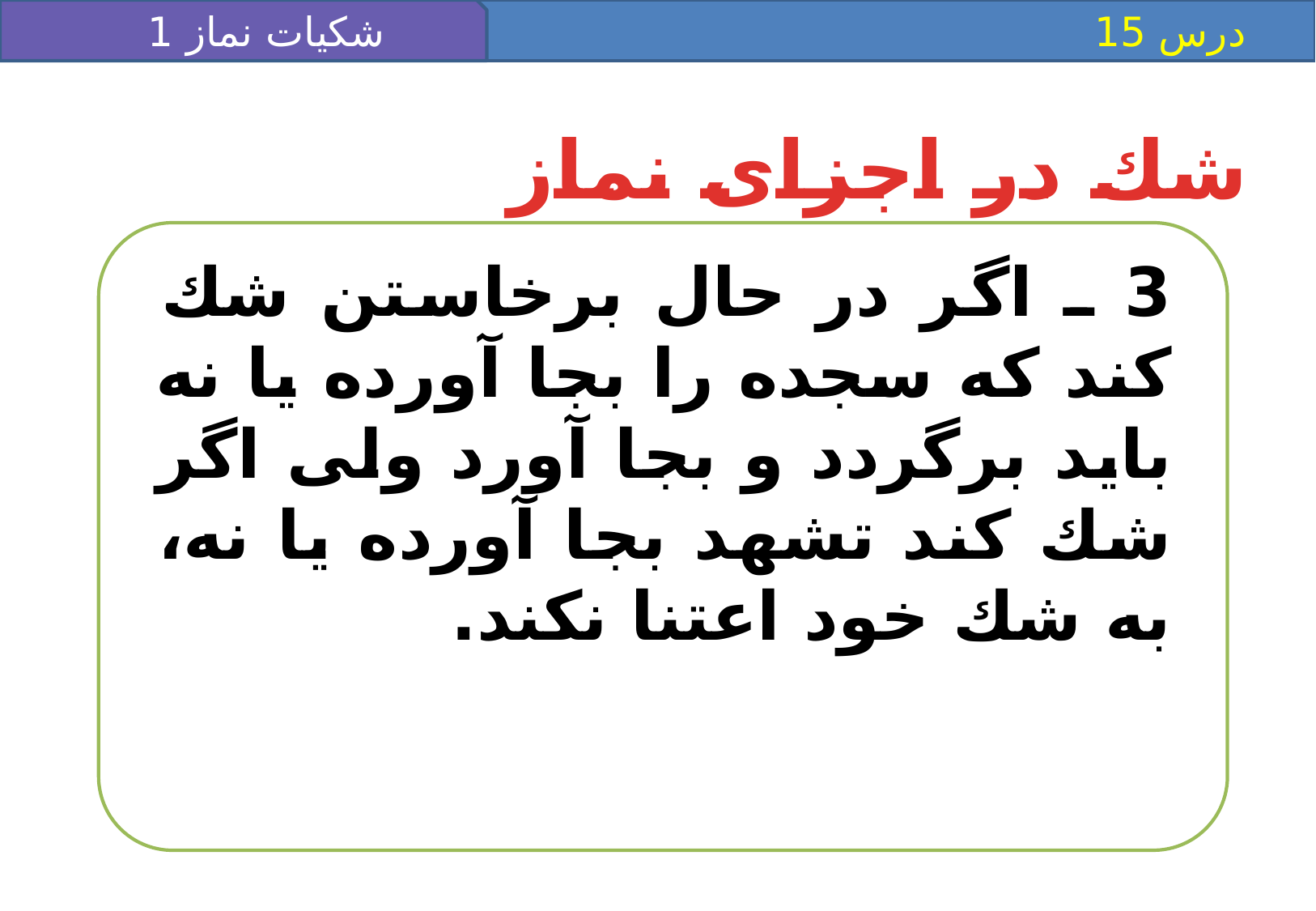

شکیات نماز 1
 درس 15
شك در اجزاى نماز

3 ـ اگر در حال برخاستن شك كند كه سجده را بجا آورده يا نه بايد برگردد و بجا آورد ولى اگر شك كند تشهد بجا آورده يا نه، به شك خود اعتنا نكند.